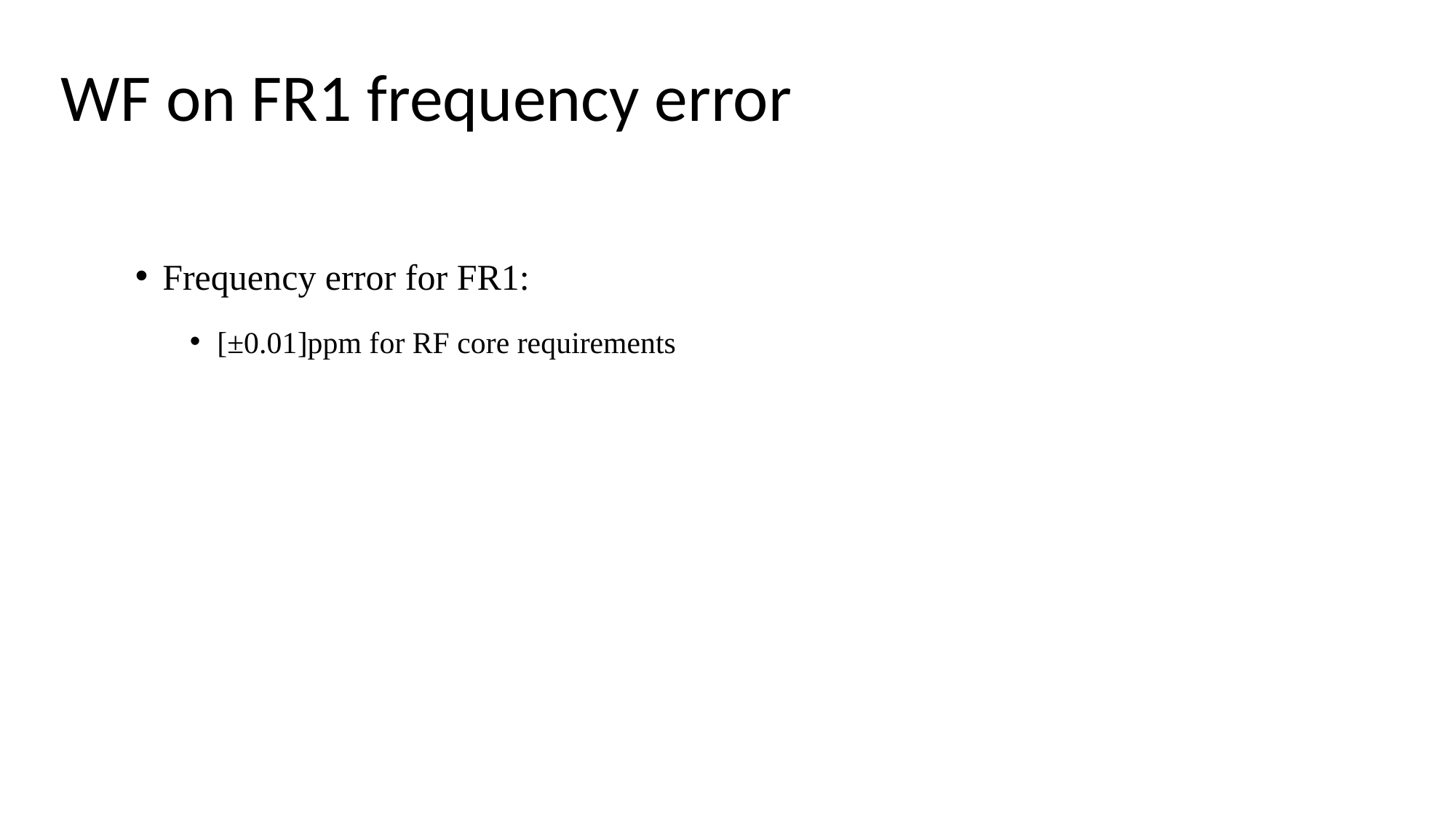

# WF on FR1 frequency error

Frequency error for FR1:
[±0.01]ppm for RF core requirements